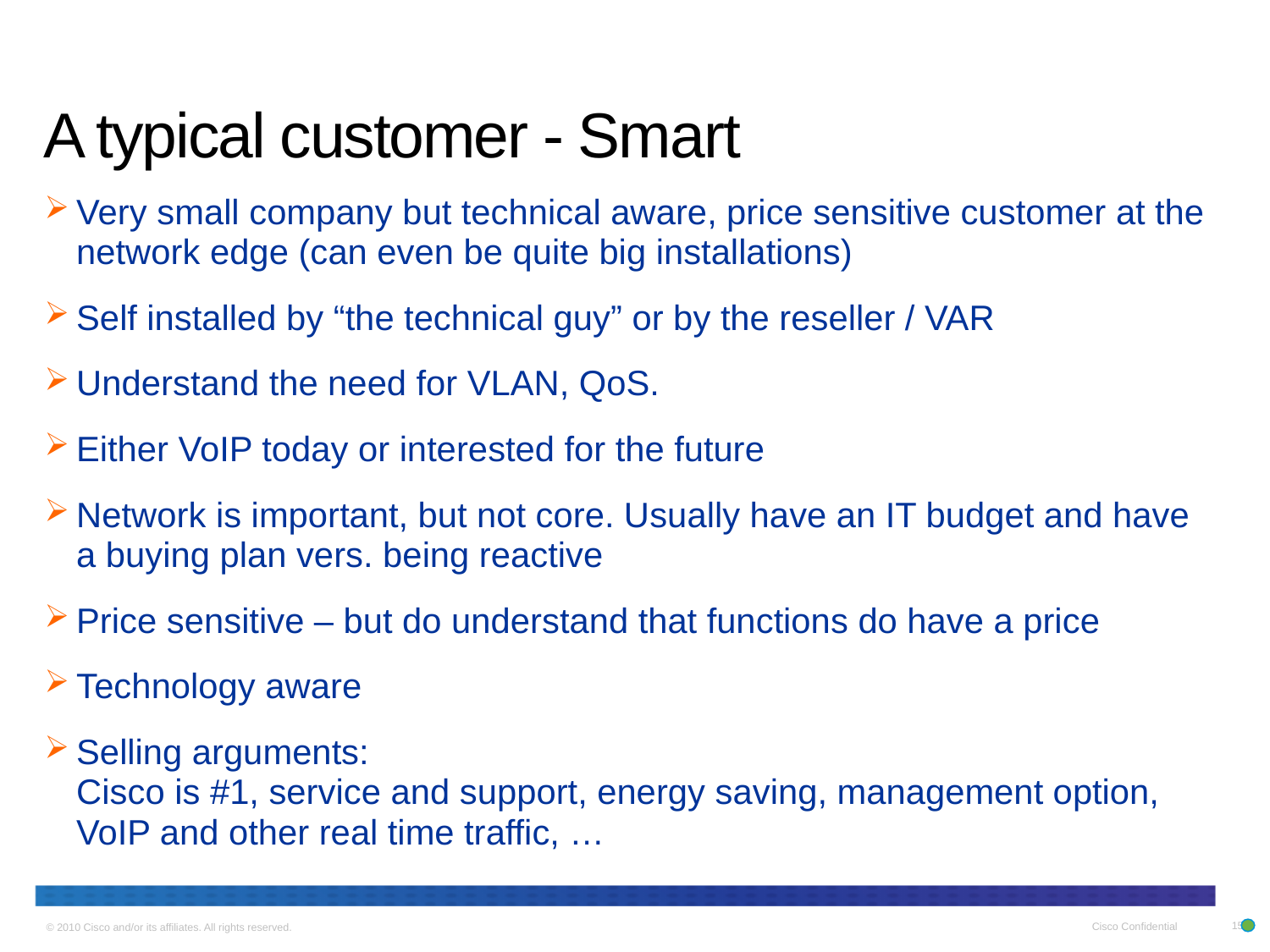

# A typical customer - Smart
Very small company but technical aware, price sensitive customer at the network edge (can even be quite big installations)
Self installed by “the technical guy” or by the reseller / VAR
Understand the need for VLAN, QoS.
Either VoIP today or interested for the future
Network is important, but not core. Usually have an IT budget and have a buying plan vers. being reactive
Price sensitive – but do understand that functions do have a price
Technology aware
Selling arguments:
Cisco is #1, service and support, energy saving, management option, VoIP and other real time traffic, …